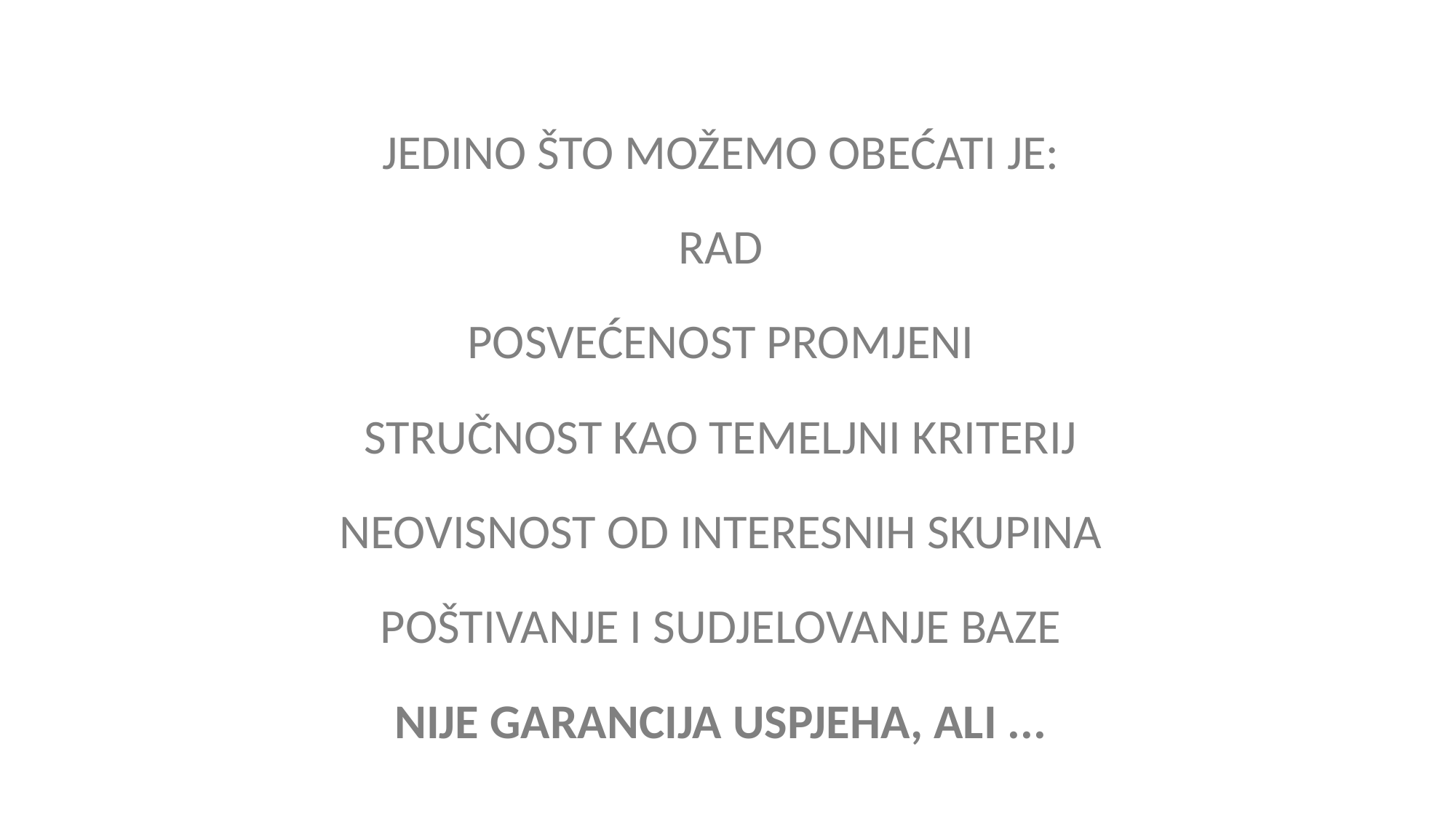

JEDINO ŠTO MOŽEMO OBEĆATI JE:
RAD
POSVEĆENOST PROMJENI
STRUČNOST KAO TEMELJNI KRITERIJ
NEOVISNOST OD INTERESNIH SKUPINA
POŠTIVANJE I SUDJELOVANJE BAZE
NIJE GARANCIJA USPJEHA, ALI ...